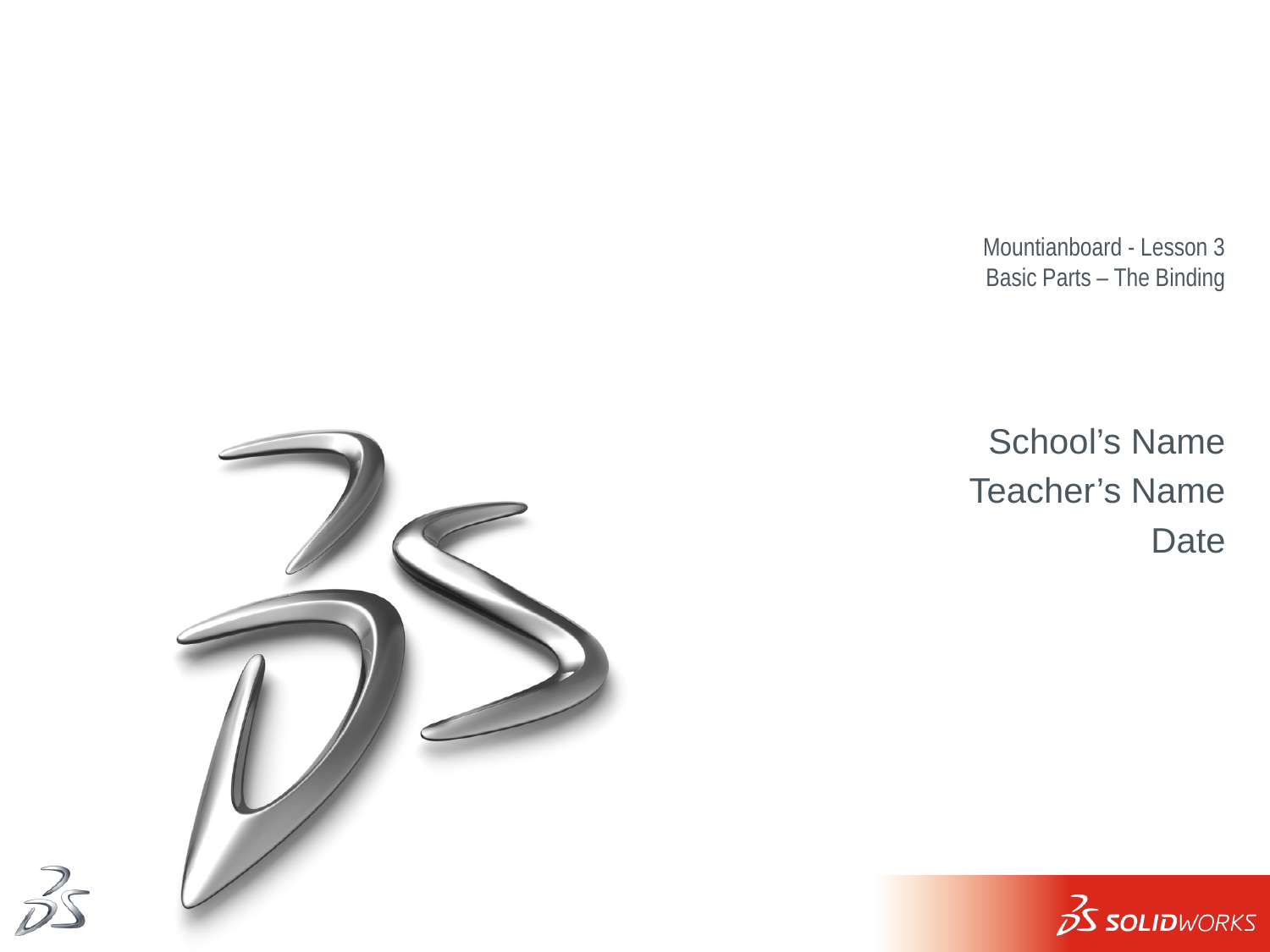

# Mountianboard - Lesson 3 Basic Parts – The Binding
School’s Name
Teacher’s Name
Date